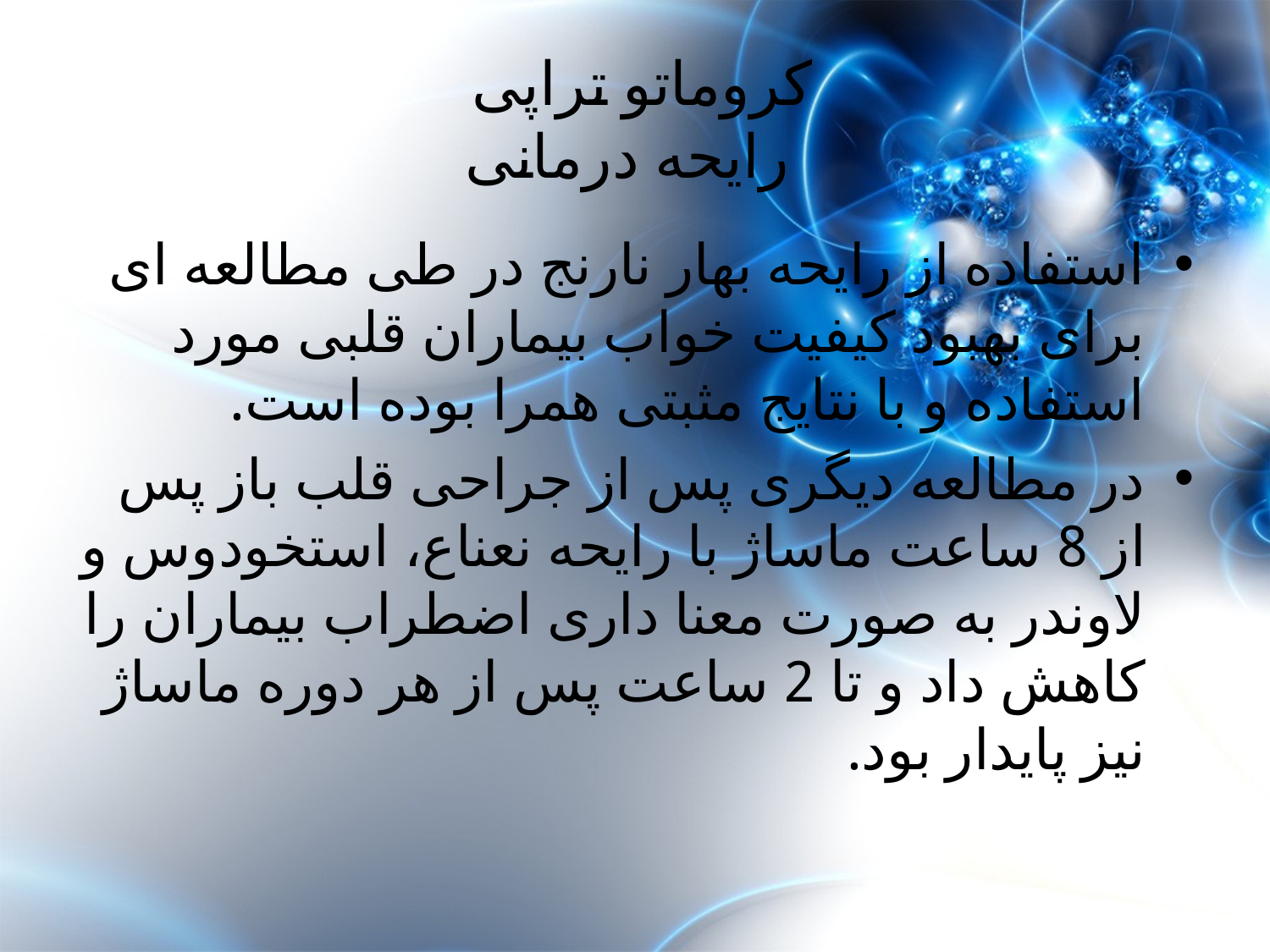

# کروماتو تراپی رایحه درمانی
استفاده از رایحه بهار نارنج در طی مطالعه ای برای بهبود کیفیت خواب بیماران قلبی مورد استفاده و با نتایج مثبتی همرا بوده است.
در مطالعه دیگری پس از جراحی قلب باز پس از 8 ساعت ماساژ با رایحه نعناع، استخودوس و لاوندر به صورت معنا داری اضطراب بیماران را کاهش داد و تا 2 ساعت پس از هر دوره ماساژ نیز پایدار بود.